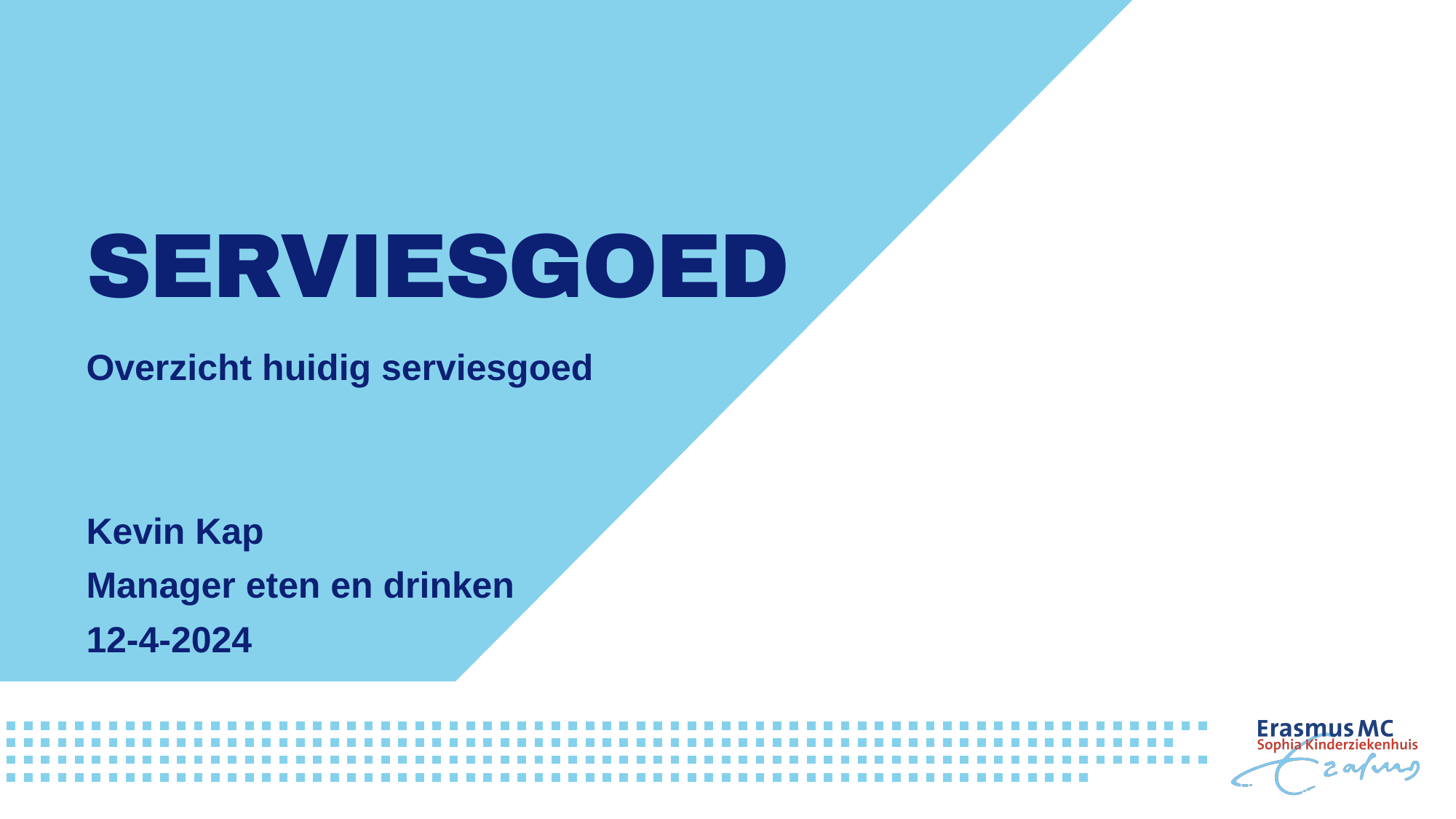

# serviesgoed
Overzicht huidig serviesgoed

Kevin Kap
Manager eten en drinken
12-4-2024

22/04/2024
1